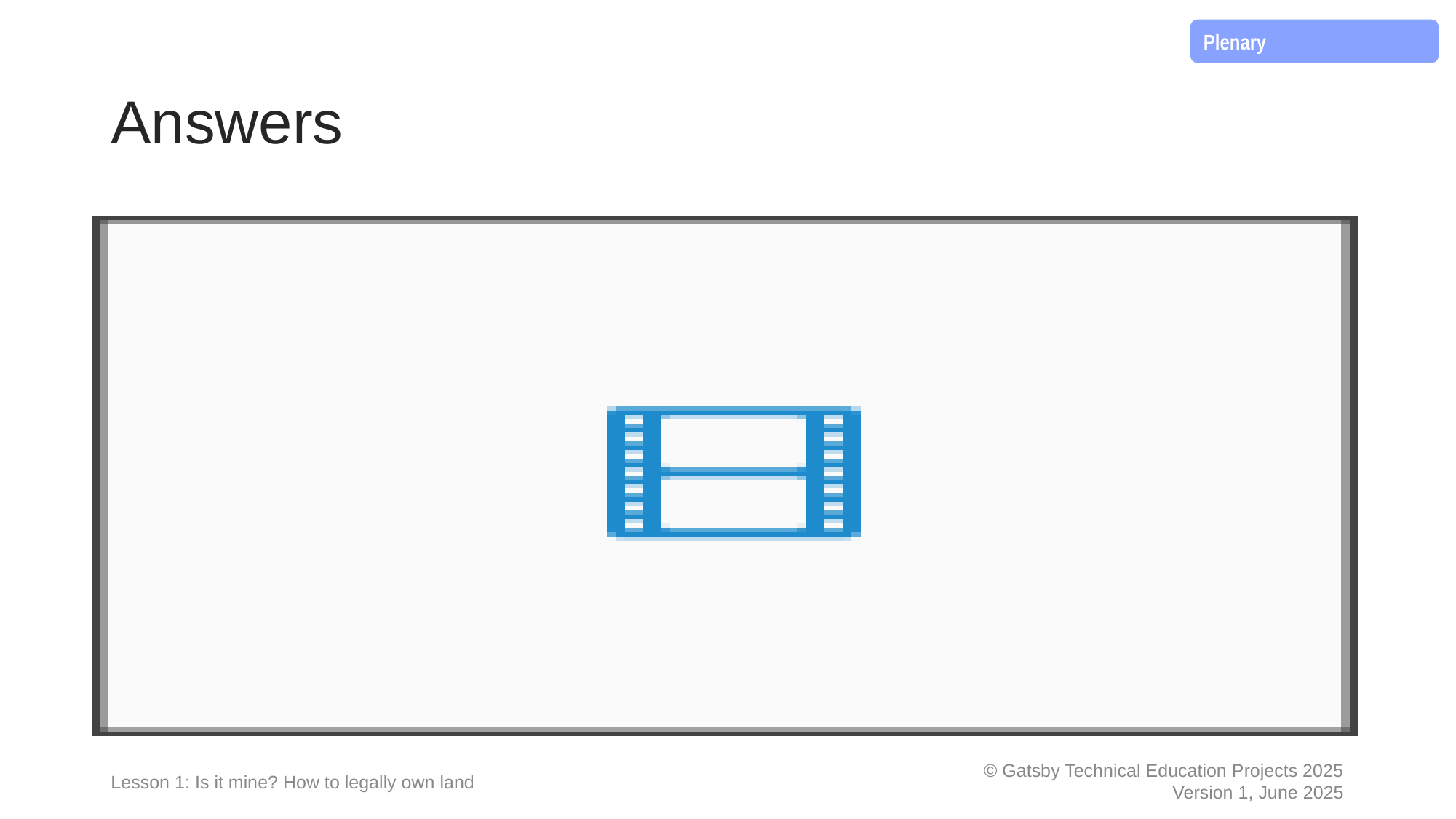

Plenary
# Answers
5. Explain what tenants in common can do with their respective shares in property.
Sell or transfer: A tenant in common can sell or transfer their share without needing consent from the other owners (subject to any agreement in place).
Mortgage: They can use their share as security for a loan or mortgage.
Leave it in their will: Their share can be left to beneficiaries in a will rather than passing to the other owners.
Request a sale.

Lesson 1: Is it mine? How to legally own land